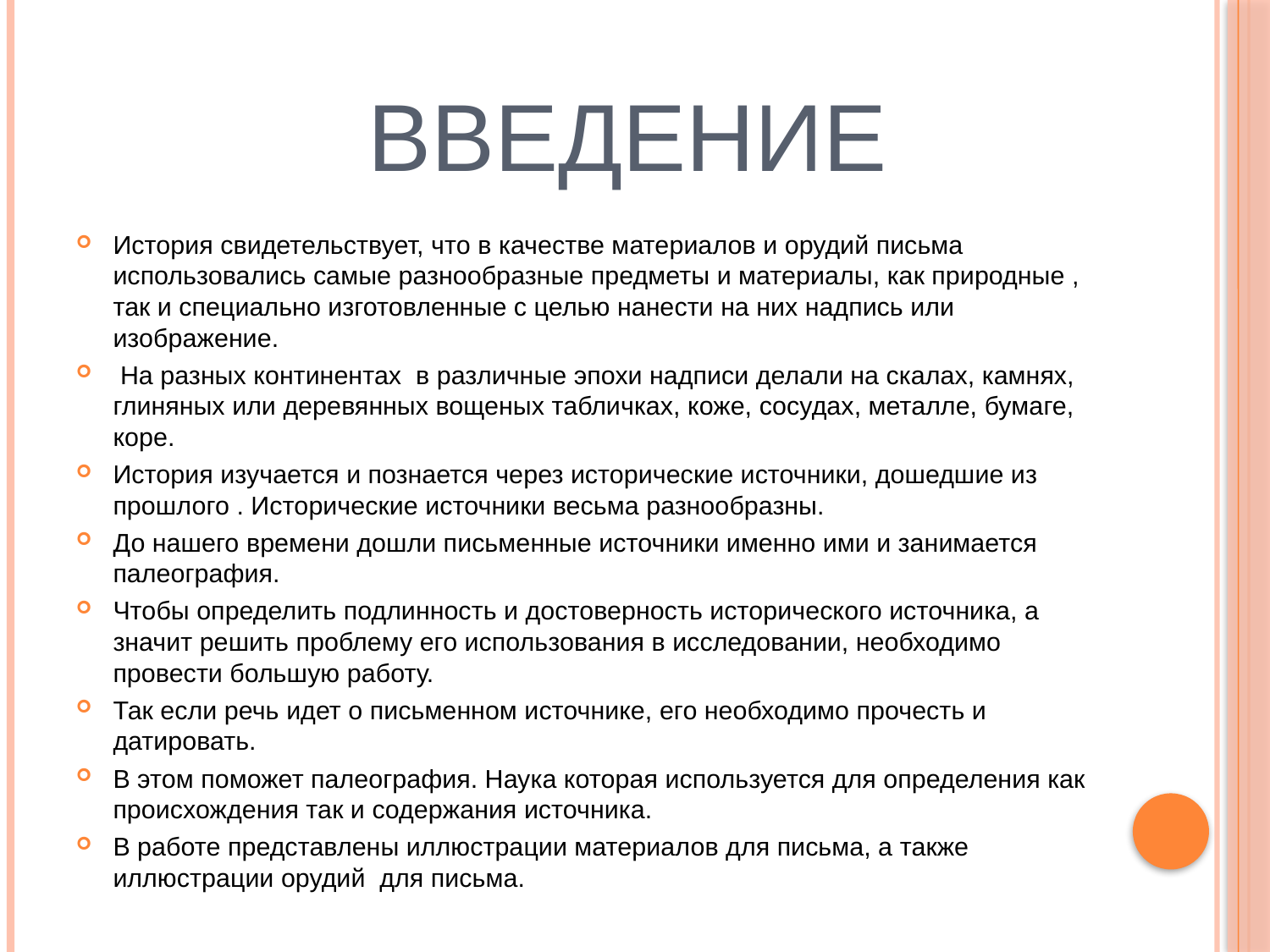

# Введение
История свидетельствует, что в качестве материалов и орудий письма использовались самые разнообразные предметы и материалы, как природные , так и специально изготовленные с целью нанести на них надпись или изображение.
 На разных континентах  в различные эпохи надписи делали на скалах, камнях, глиняных или деревянных вощеных табличках, коже, сосудах, металле, бумаге, коре.
История изучается и познается через исторические источники, дошедшие из прошлого . Исторические источники весьма разнообразны.
До нашего времени дошли письменные источники именно ими и занимается палеография.
Чтобы определить подлинность и достоверность исторического источника, а значит решить проблему его использования в исследовании, необходимо провести большую работу.
Так если речь идет о письменном источнике, его необходимо прочесть и датировать.
В этом поможет палеография. Наука которая используется для определения как происхождения так и содержания источника.
В работе представлены иллюстрации материалов для письма, а также иллюстрации орудий  для письма.